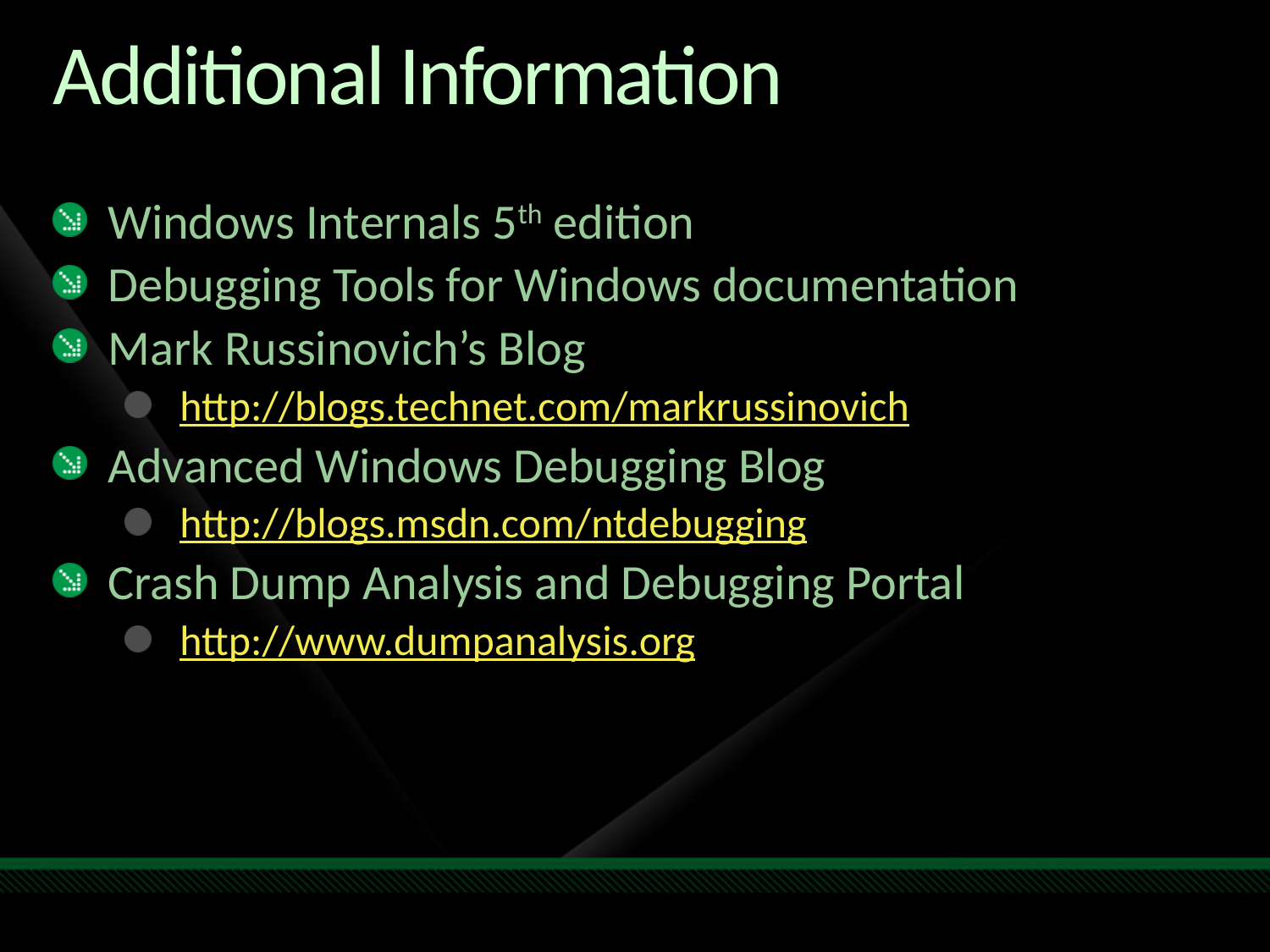

# Additional Information
Windows Internals 5th edition
Debugging Tools for Windows documentation
Mark Russinovich’s Blog
http://blogs.technet.com/markrussinovich
Advanced Windows Debugging Blog
http://blogs.msdn.com/ntdebugging
Crash Dump Analysis and Debugging Portal
http://www.dumpanalysis.org